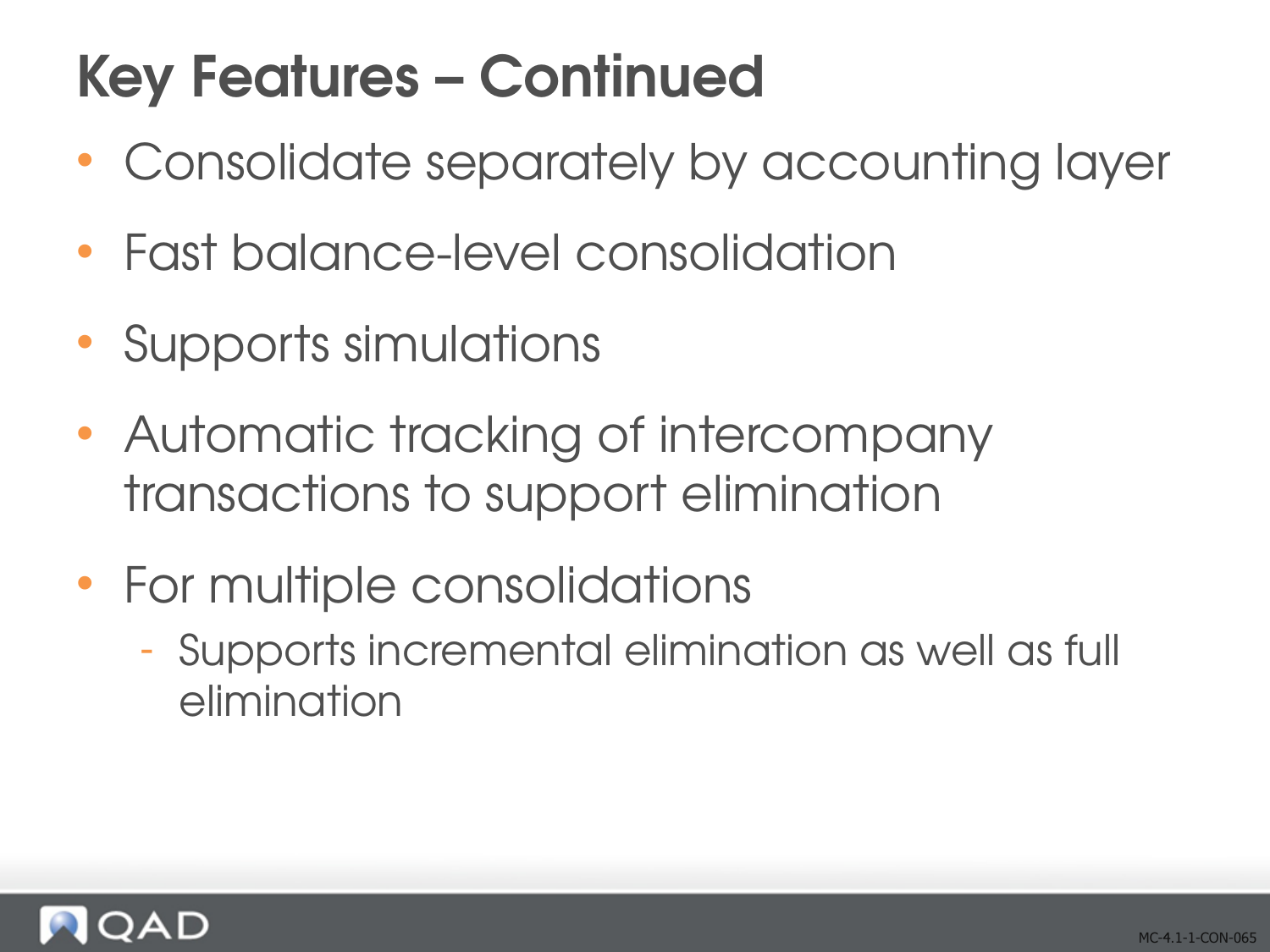

# Key Features – Continued
Consolidate separately by accounting layer
Fast balance-level consolidation
Supports simulations
Automatic tracking of intercompany transactions to support elimination
For multiple consolidations
Supports incremental elimination as well as full elimination
MC-4.1-1-CON-065